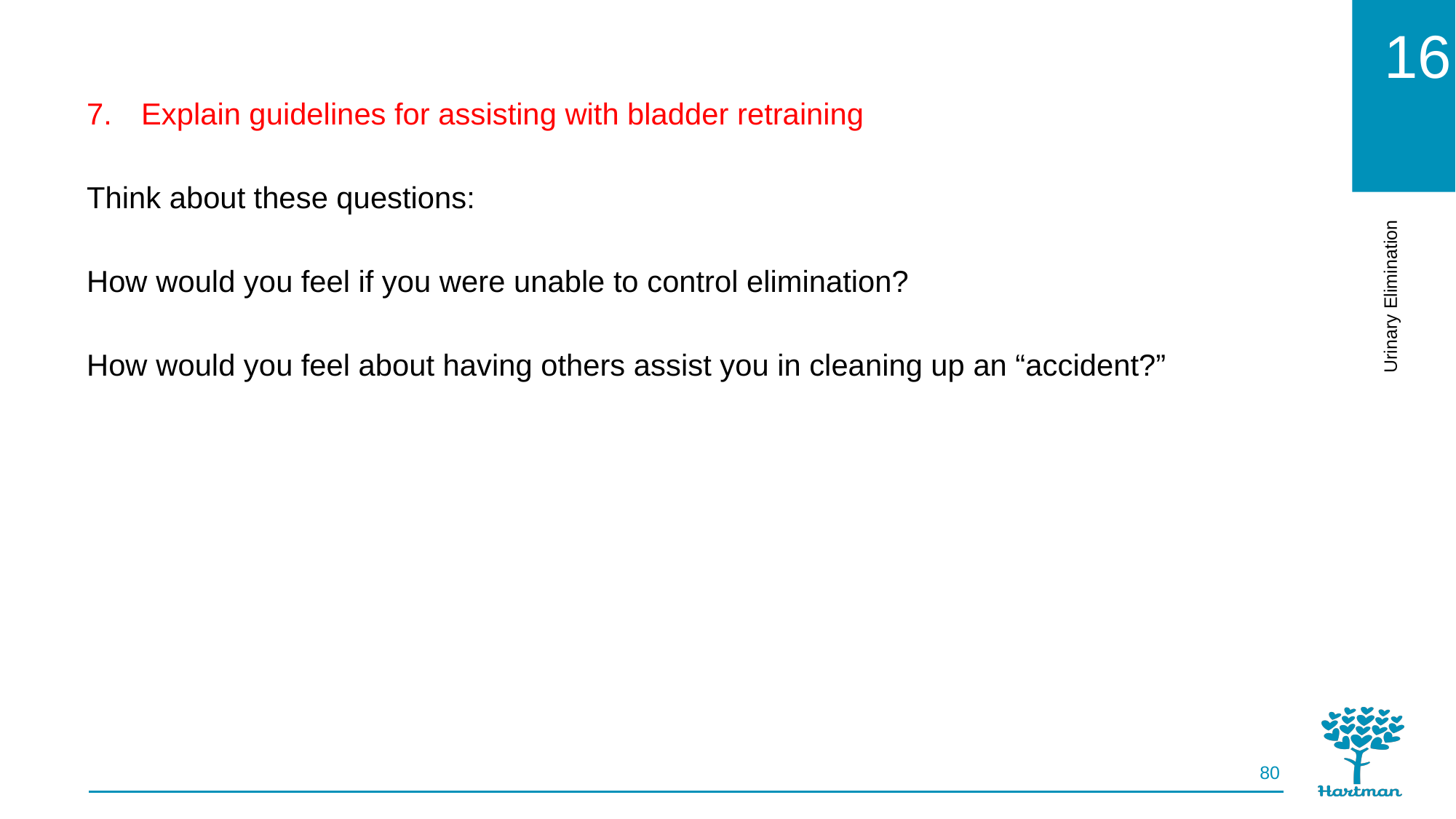

Explain guidelines for assisting with bladder retraining

Think about these questions:

How would you feel if you were unable to control elimination?

How would you feel about having others assist you in cleaning up an “accident?”

80